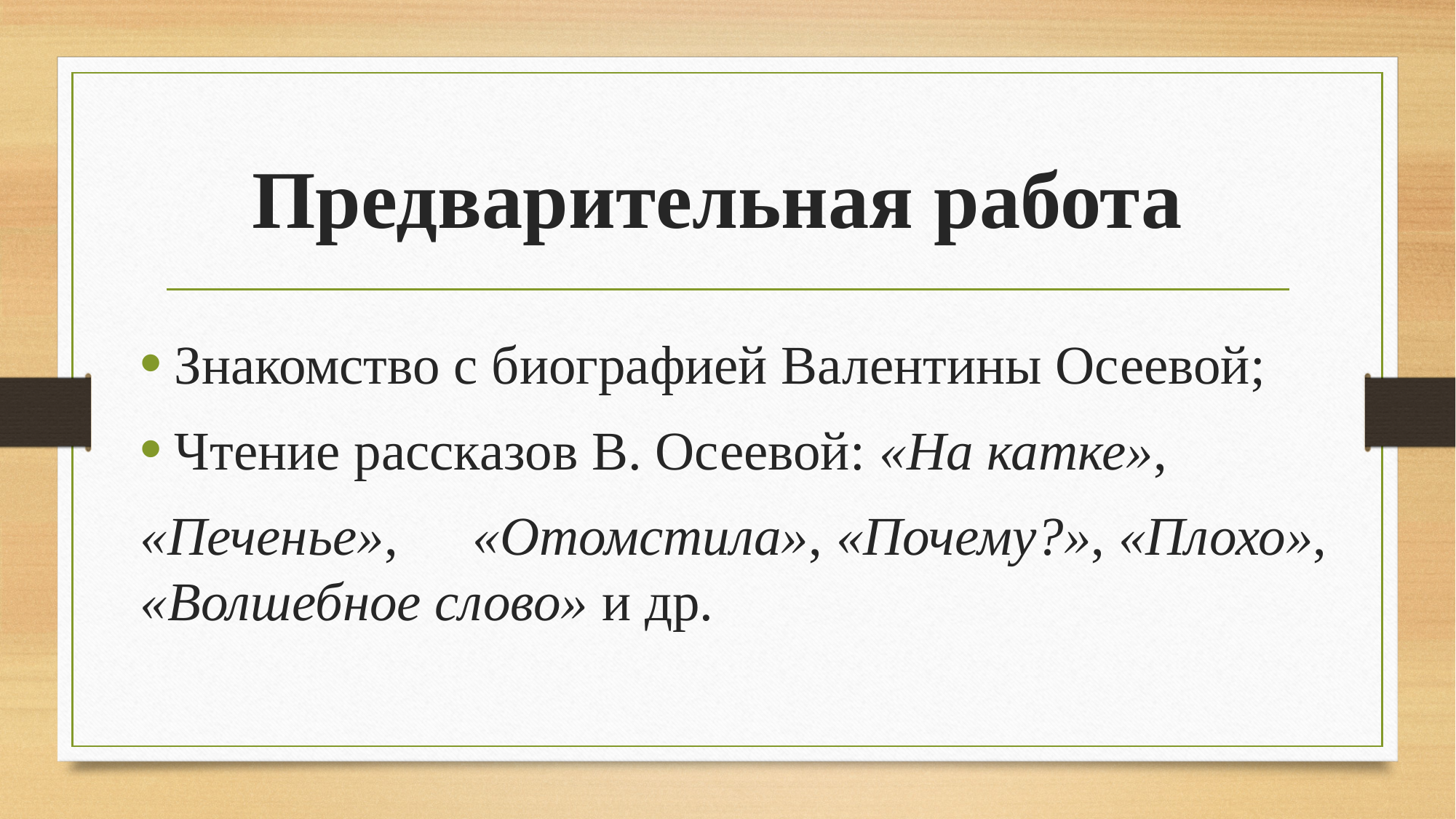

# Предварительная работа
Знакомство с биографией Валентины Осеевой;
Чтение рассказов В. Осеевой: «На катке»,
«Печенье», «Отомстила», «Почему?», «Плохо», «Волшебное слово» и др.